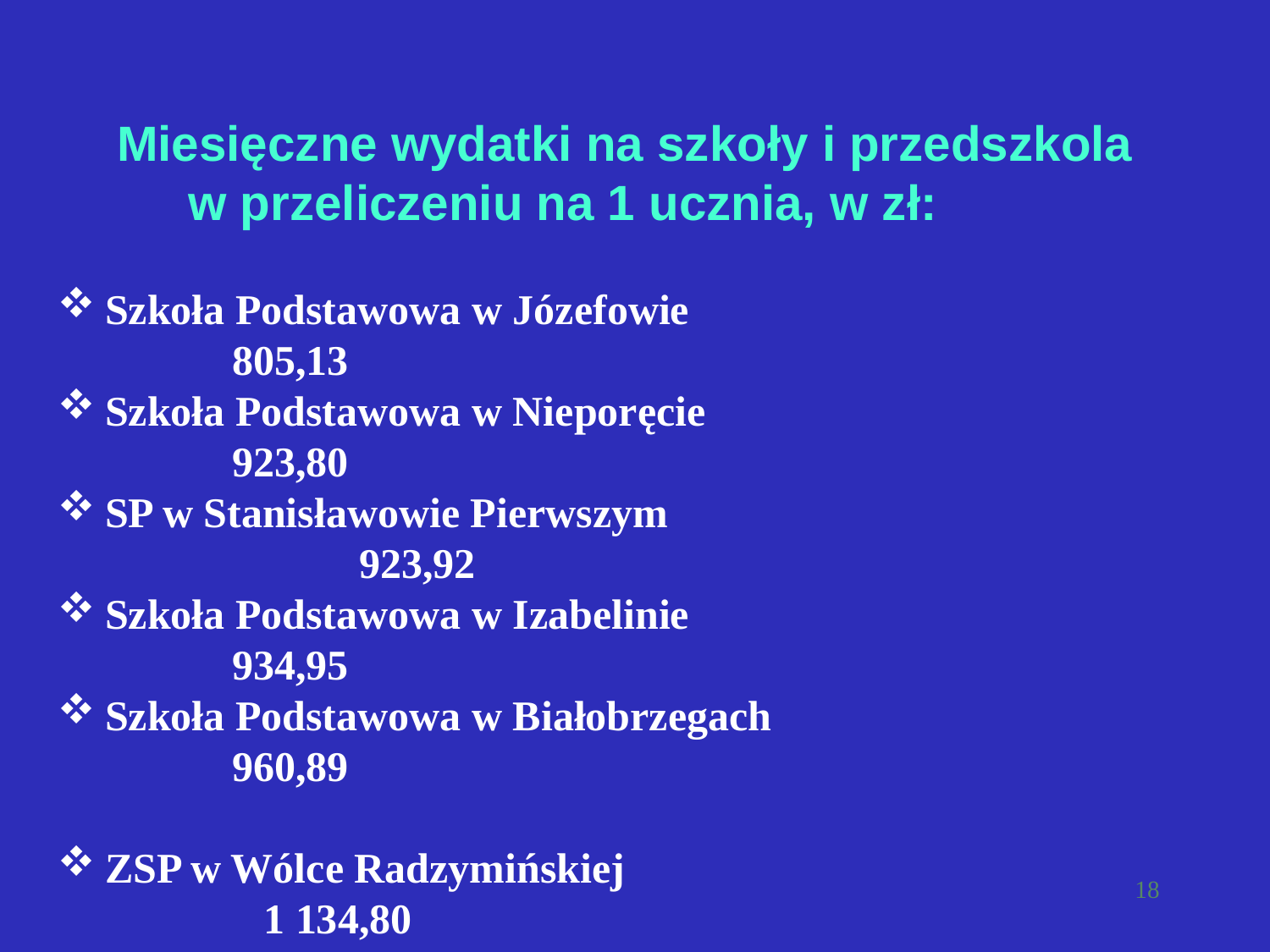

Miesięczne wydatki na szkoły i przedszkola
w przeliczeniu na 1 ucznia, w zł:
Szkoła Podstawowa w Józefowie						805,13
Szkoła Podstawowa w Nieporęcie						923,80
SP w Stanisławowie Pierwszym							923,92
Szkoła Podstawowa w Izabelinie						934,95
Szkoła Podstawowa w Białobrzegach					960,89

ZSP w Wólce Radzymińskiej					   	   1 134,80
Gminne Przedszkole w Białobrzegach			   	   1 010,75
Gminne Przedszkole w Nieporęcie				  	   1 015,30
Gminne Przedszkole w Zegrzu Południowym	         1 243,64

18